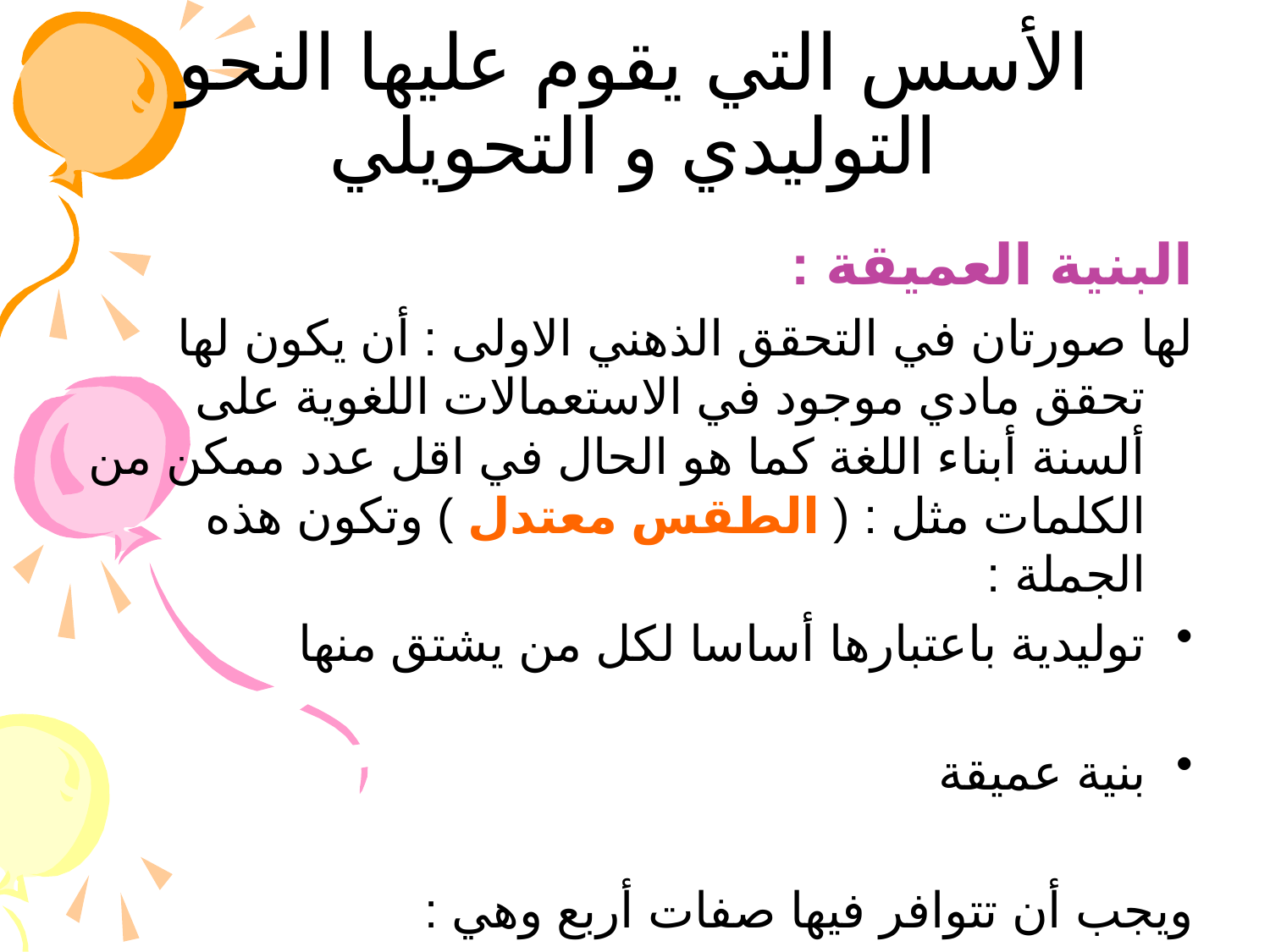

# الأسس التي يقوم عليها النحو التوليدي و التحويلي
البنية العميقة :
لها صورتان في التحقق الذهني الاولى : أن يكون لها تحقق مادي موجود في الاستعمالات اللغوية على ألسنة أبناء اللغة كما هو الحال في اقل عدد ممكن من الكلمات مثل : ( الطقس معتدل ) وتكون هذه الجملة :
توليدية باعتبارها أساسا لكل من يشتق منها
بنية عميقة

ويجب أن تتوافر فيها صفات أربع وهي :